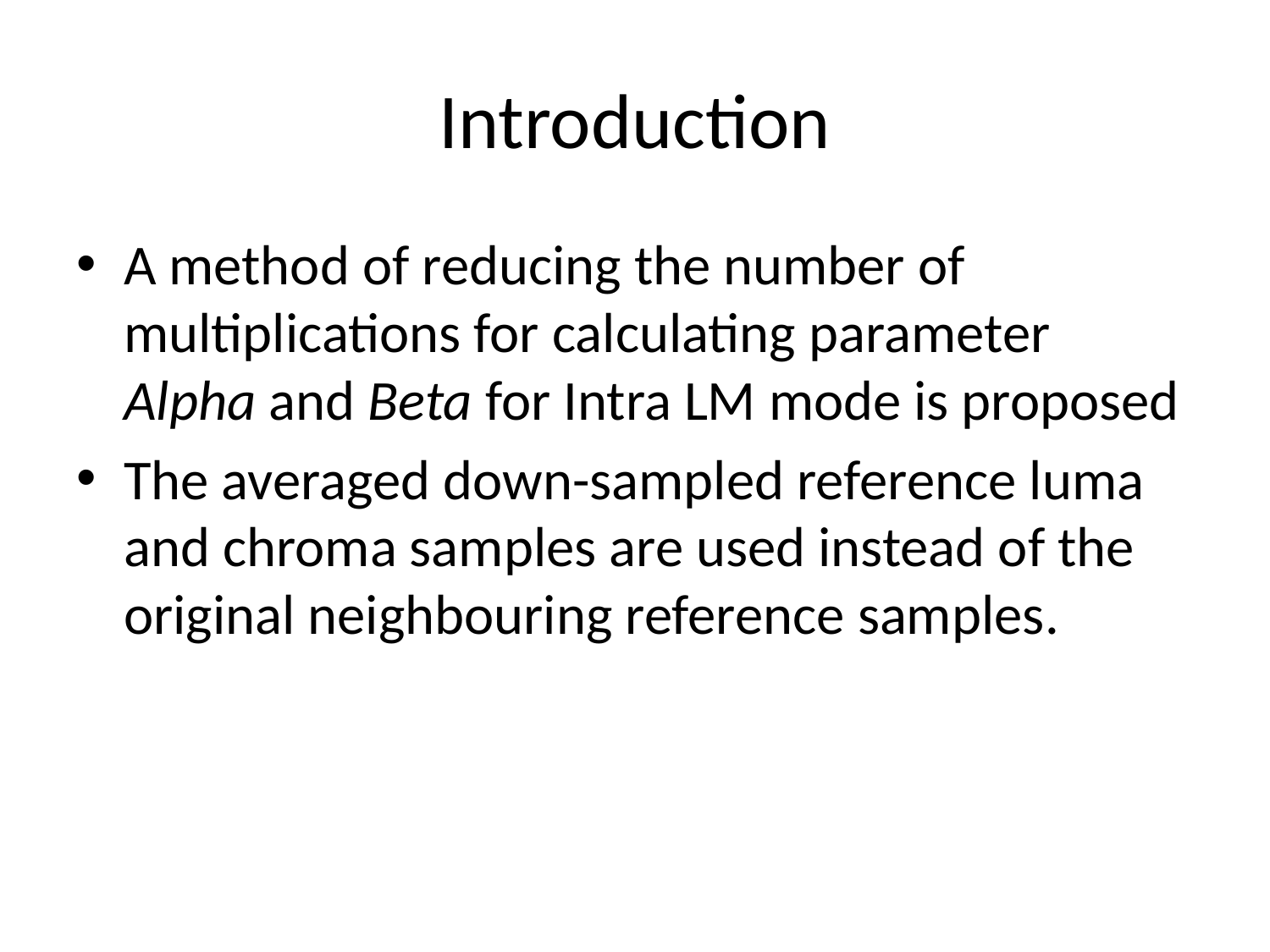

# Introduction
A method of reducing the number of multiplications for calculating parameter Alpha and Beta for Intra LM mode is proposed
The averaged down-sampled reference luma and chroma samples are used instead of the original neighbouring reference samples.